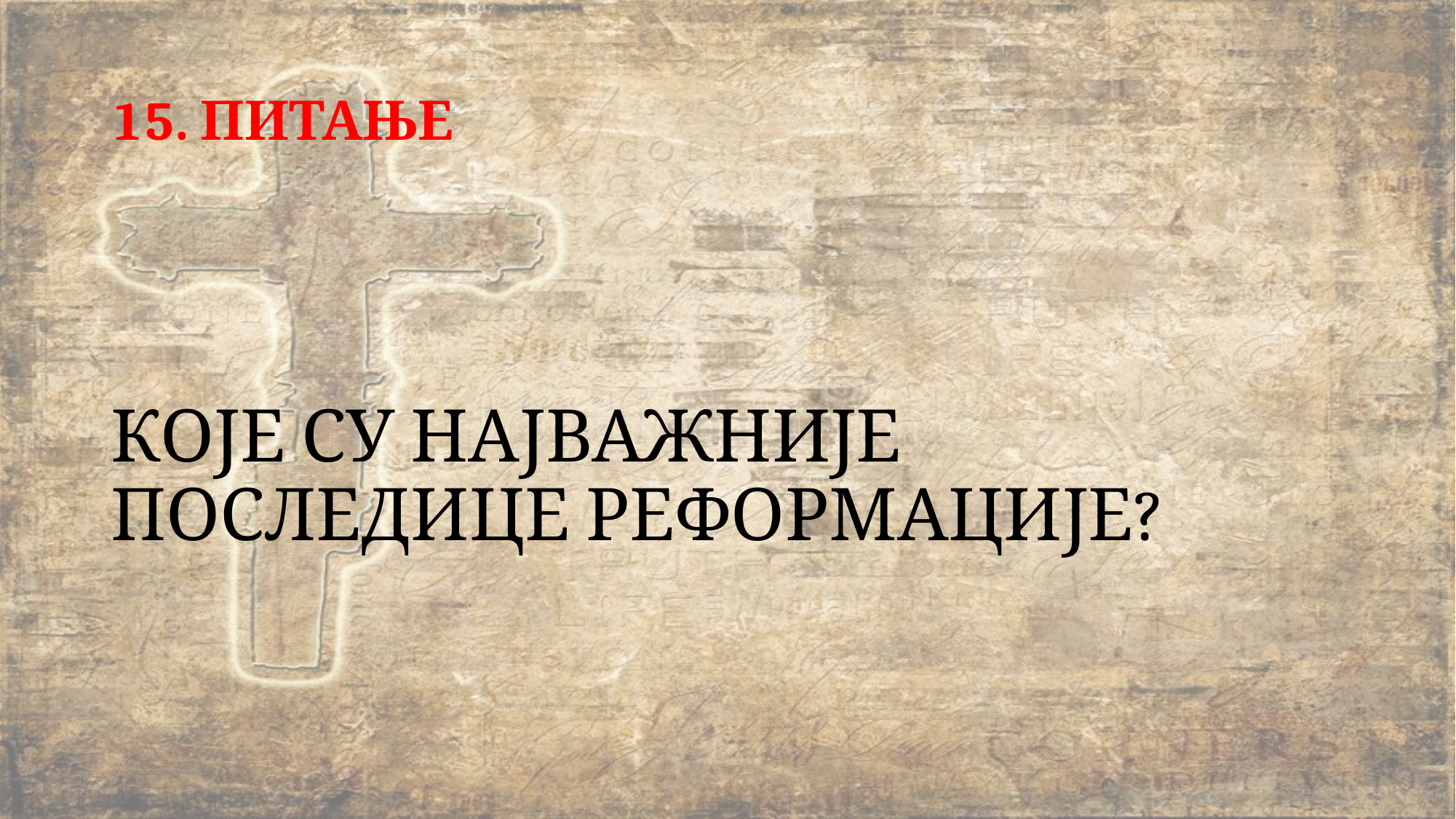

# 15. ПИТАЊЕ
КОЈЕ СУ НАЈВАЖНИЈЕ ПОСЛЕДИЦЕ РЕФОРМАЦИЈЕ?